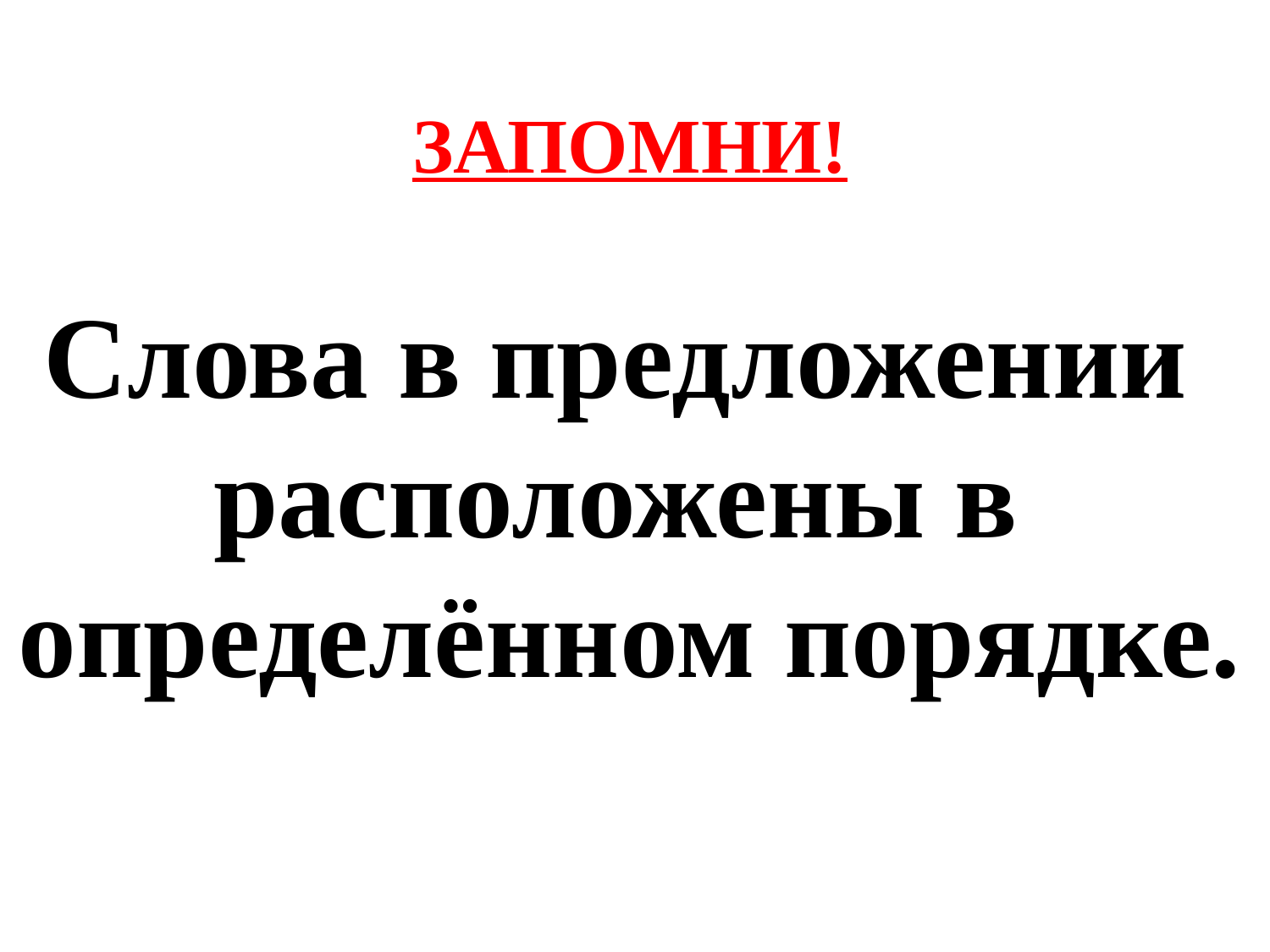

ЗАПОМНИ!

Слова в предложении
расположены в
определённом порядке.